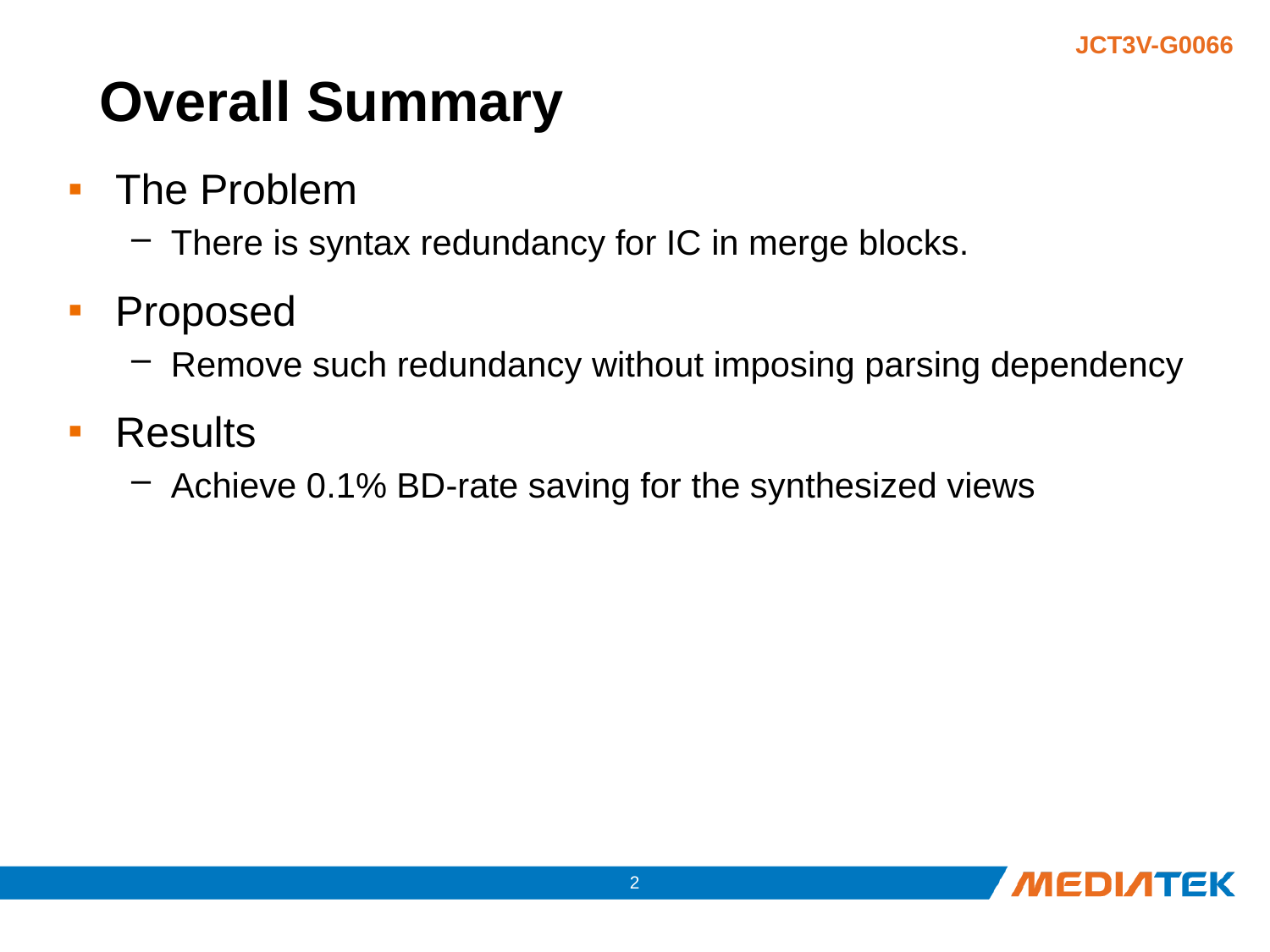

# Overall Summary
The Problem
There is syntax redundancy for IC in merge blocks.
Proposed
Remove such redundancy without imposing parsing dependency
Results
Achieve 0.1% BD-rate saving for the synthesized views
2